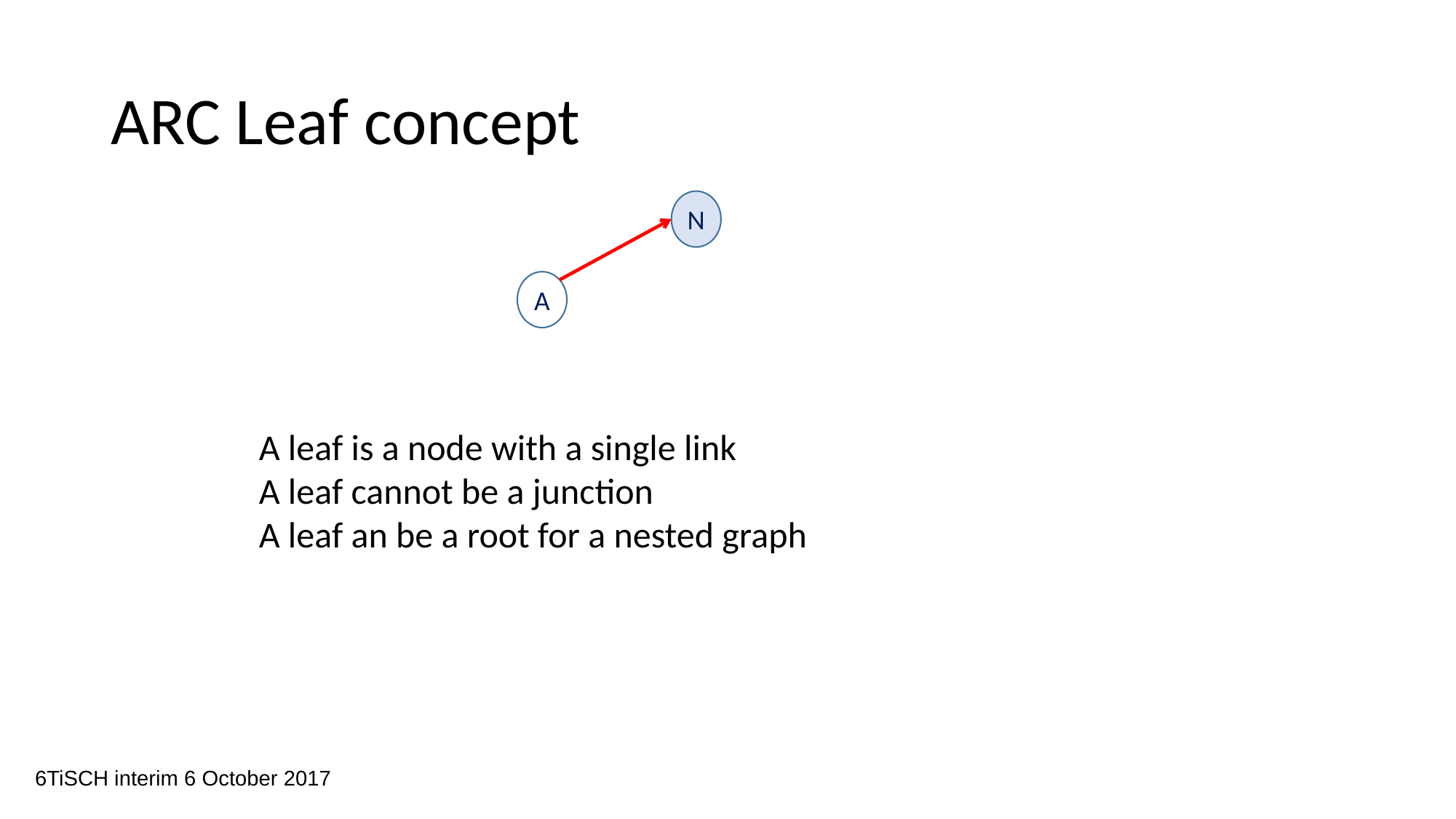

# ARC Leaf concept
N
A
A leaf is a node with a single link
A leaf cannot be a junction
A leaf an be a root for a nested graph